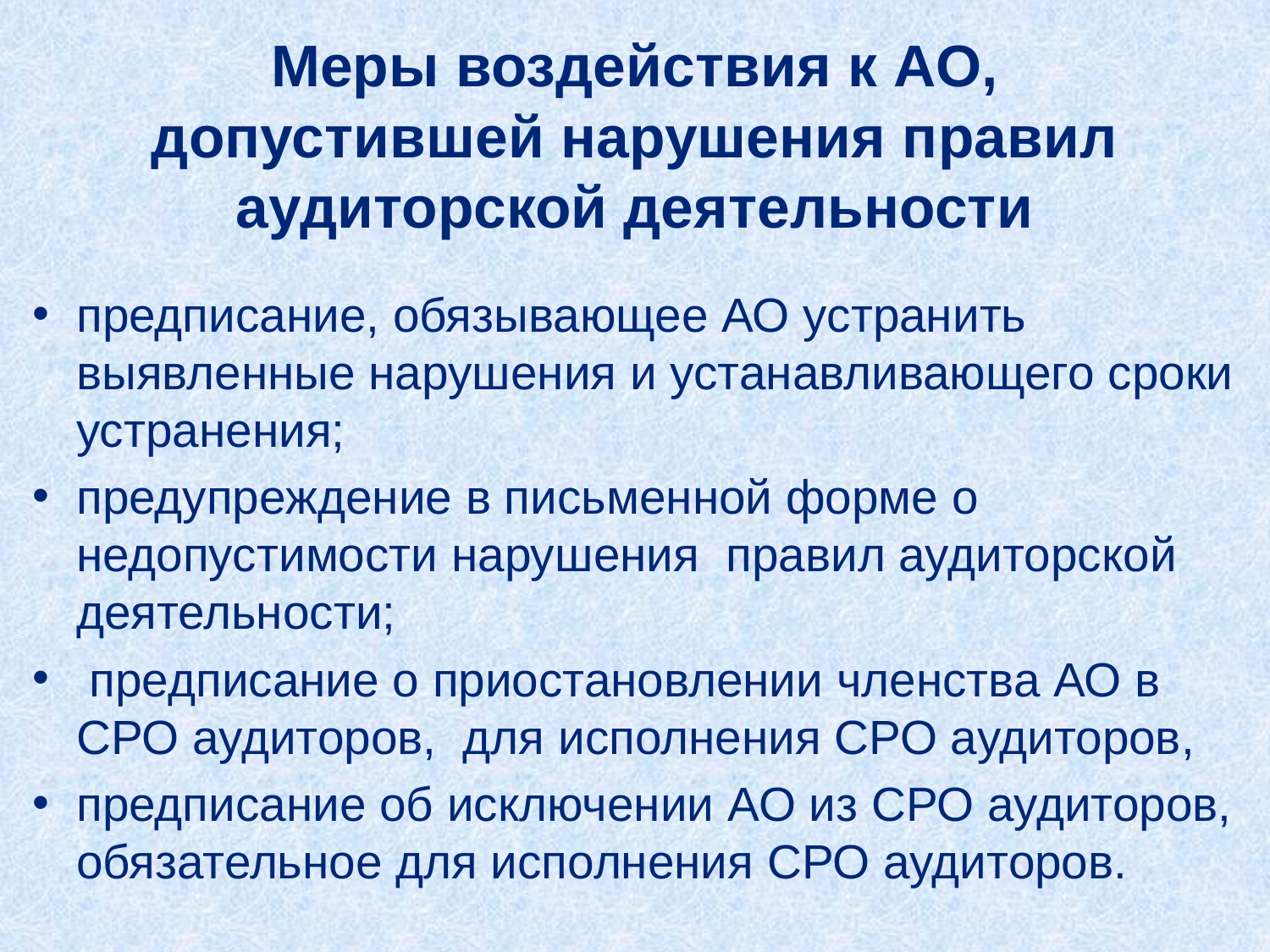

# Меры воздействия к АО, допустившей нарушения правил аудиторской деятельности
предписание, обязывающее АО устранить выявленные нарушения и устанавливающего сроки устранения;
предупреждение в письменной форме о недопустимости нарушения  правил аудиторской деятельности;
 предписание о приостановлении членства АО в СРО аудиторов,  для исполнения СРО аудиторов,
предписание об исключении АО из СРО аудиторов, обязательное для исполнения СРО аудиторов.